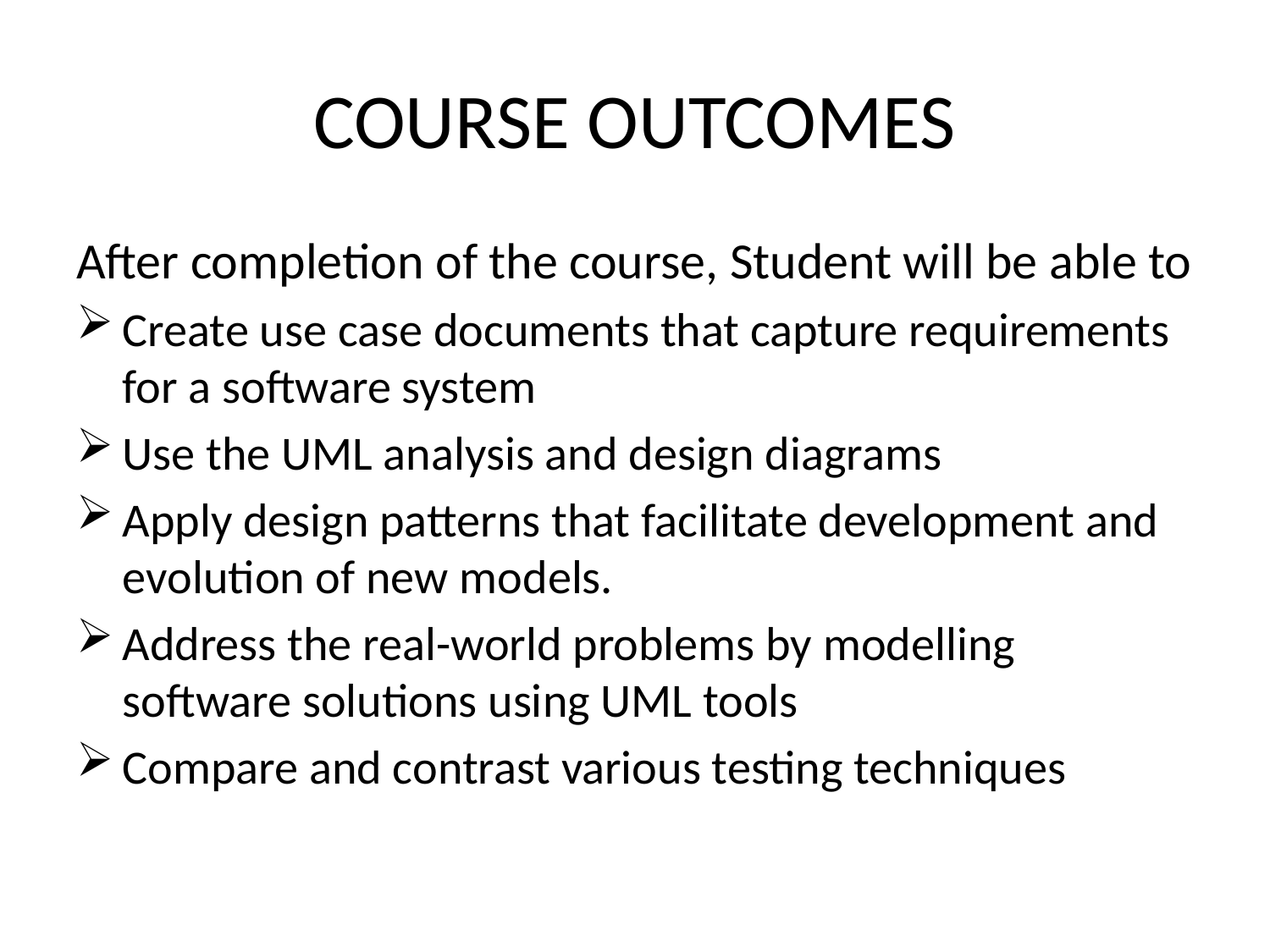

# COURSE OUTCOMES
After completion of the course, Student will be able to
Create use case documents that capture requirements for a software system
Use the UML analysis and design diagrams
Apply design patterns that facilitate development and evolution of new models.
Address the real-world problems by modelling software solutions using UML tools
Compare and contrast various testing techniques